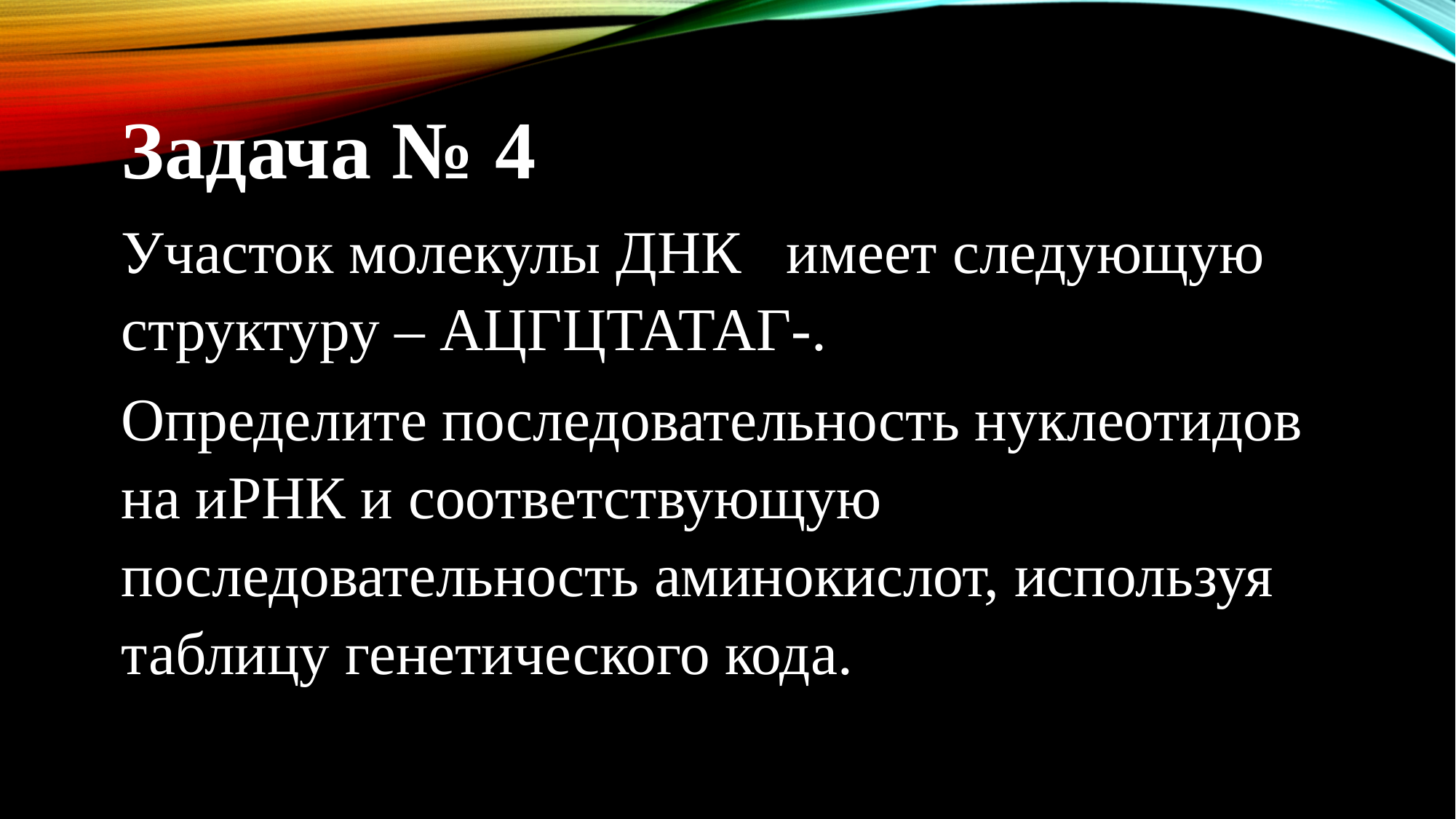

Задача № 4
Участок молекулы ДНК   имеет следующую структуру – АЦГЦТАТАГ-.
Определите последовательность нуклеотидов на иРНК и соответствующую последовательность аминокислот, используя таблицу генетического кода.